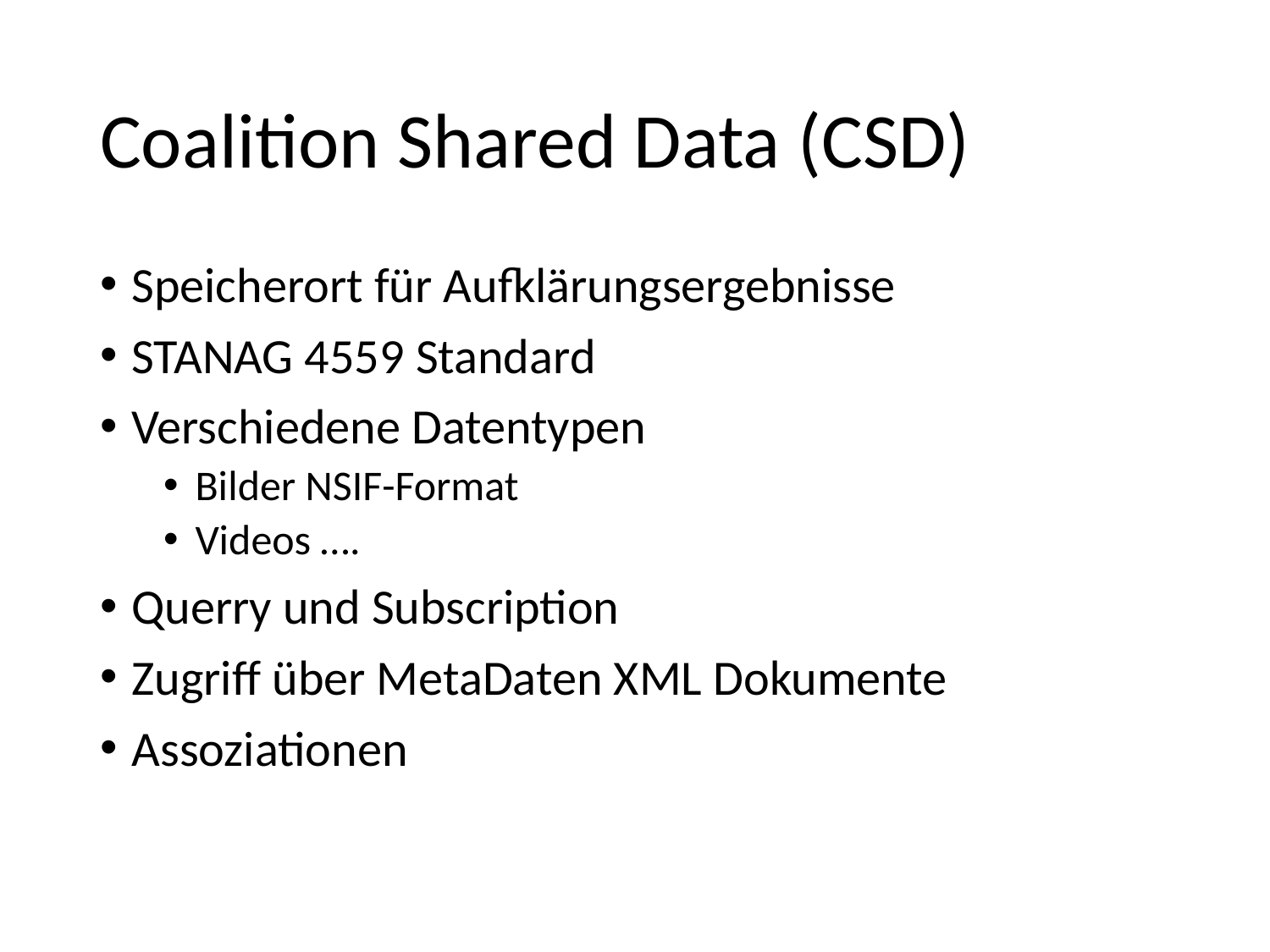

# Coalition Shared Data (CSD)
Speicherort für Aufklärungsergebnisse
STANAG 4559 Standard
Verschiedene Datentypen
Bilder NSIF-Format
Videos ….
Querry und Subscription
Zugriff über MetaDaten XML Dokumente
Assoziationen